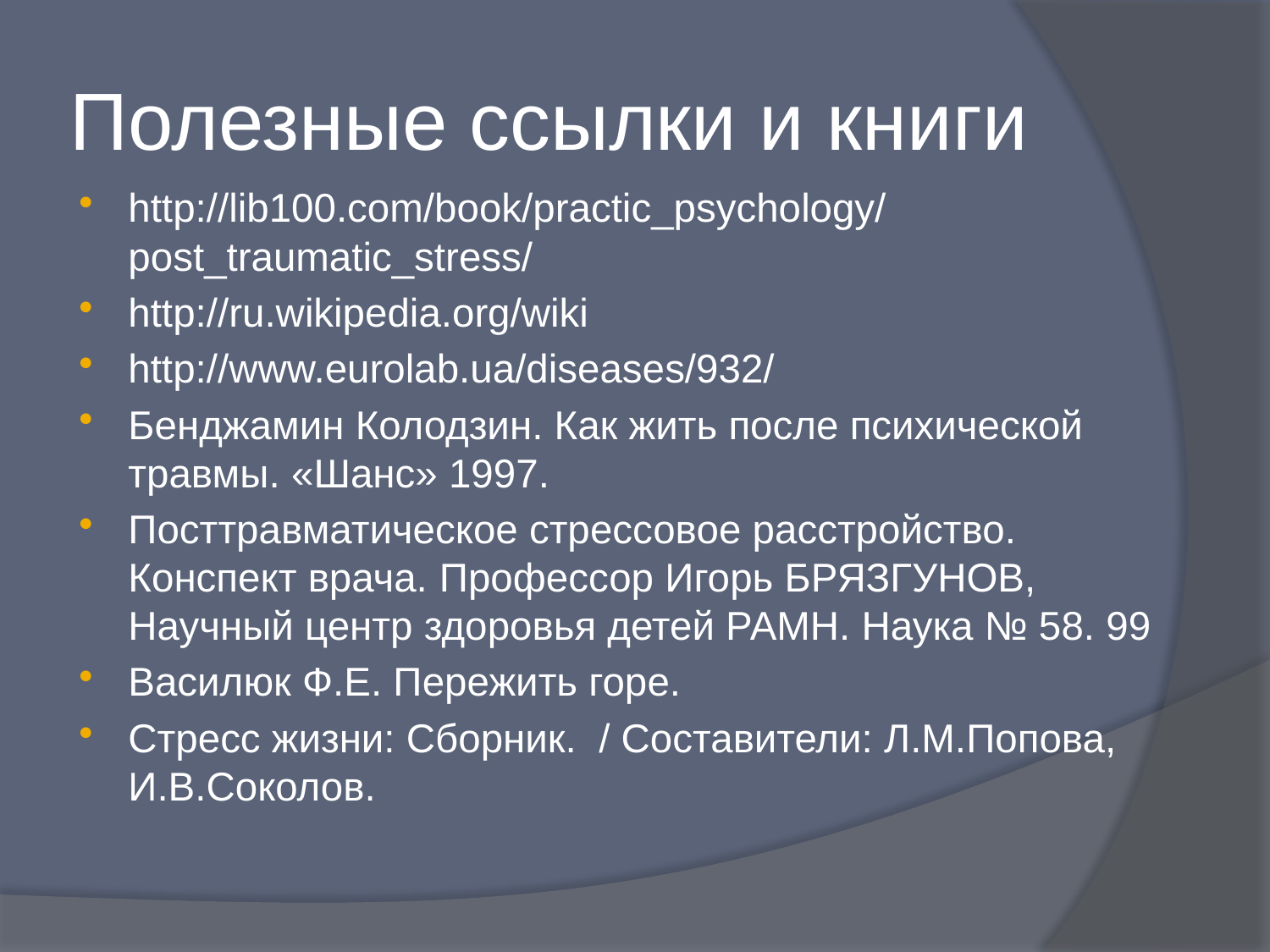

# Полезные ссылки и книги
http://lib100.com/book/practic_psychology/post_traumatic_stress/
http://ru.wikipedia.org/wiki
http://www.eurolab.ua/diseases/932/
Бенджамин Колодзин. Как жить после психической травмы. «Шанс» 1997.
Посттравматическое стрессовое расстройство. Конспект врача. Профессор Игорь БРЯЗГУНОВ, Научный центр здоровья детей РАМН. Наука № 58. 99
Василюк Ф.Е. Пережить горе.
Стресс жизни: Сборник.  / Составители: Л.М.Попова, И.В.Соколов.